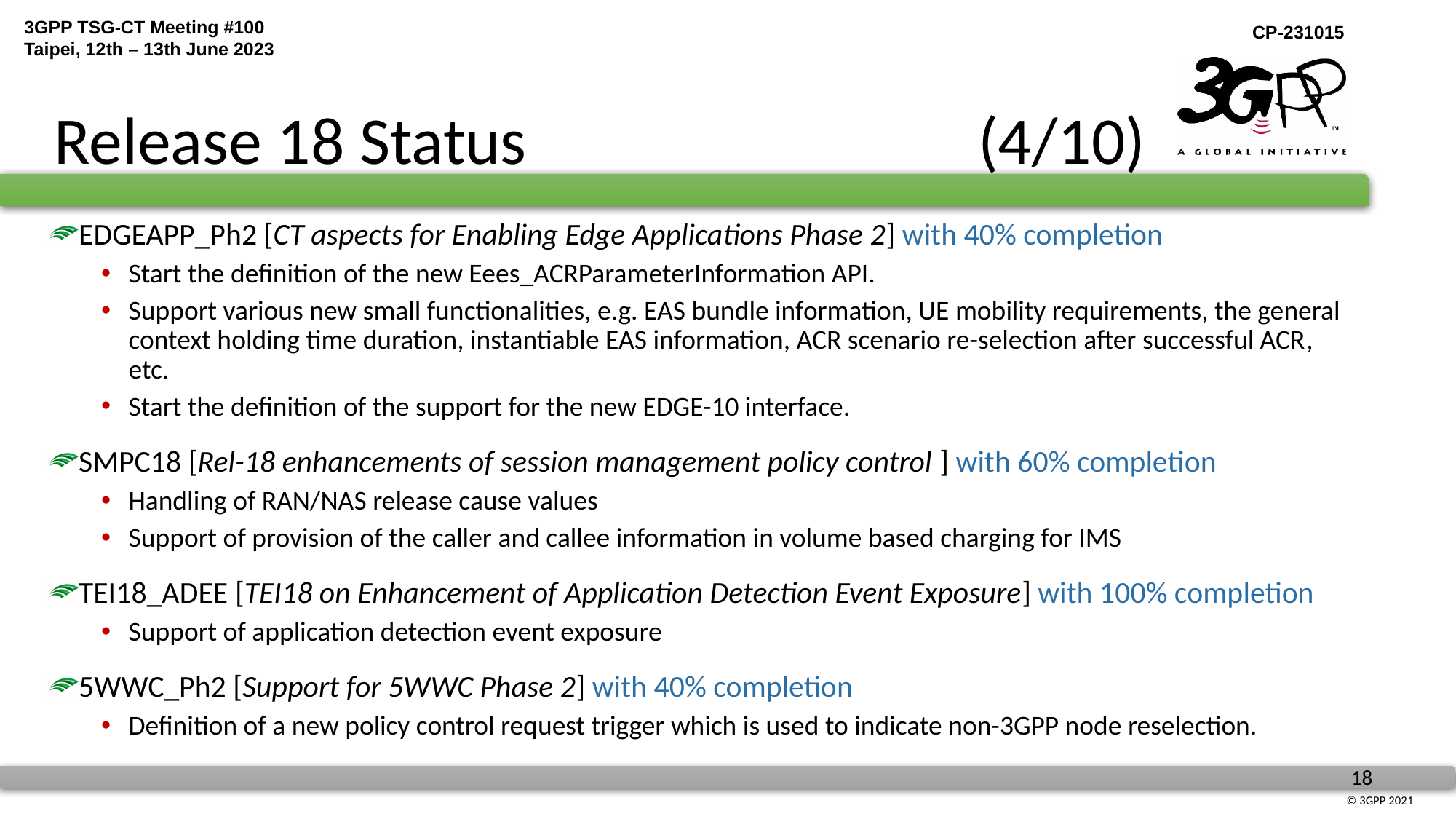

# Release 18 Status                              (4/10)
EDGEAPP_Ph2 [CT aspects for Enabling Edge Applications Phase 2] with 40% completion
Start the definition of the new Eees_ACRParameterInformation API.
Support various new small functionalities, e.g. EAS bundle information, UE mobility requirements, the general context holding time duration, instantiable EAS information, ACR scenario re-selection after successful ACR, etc.
Start the definition of the support for the new EDGE-10 interface.
SMPC18 [Rel-18 enhancements of session management policy control ] with 60% completion
Handling of RAN/NAS release cause values
Support of provision of the caller and callee information in volume based charging for IMS
TEI18_ADEE [TEI18 on Enhancement of Application Detection Event Exposure] with 100% completion
Support of application detection event exposure
5WWC_Ph2 [Support for 5WWC Phase 2] with 40% completion
Definition of a new policy control request trigger which is used to indicate non-3GPP node reselection.